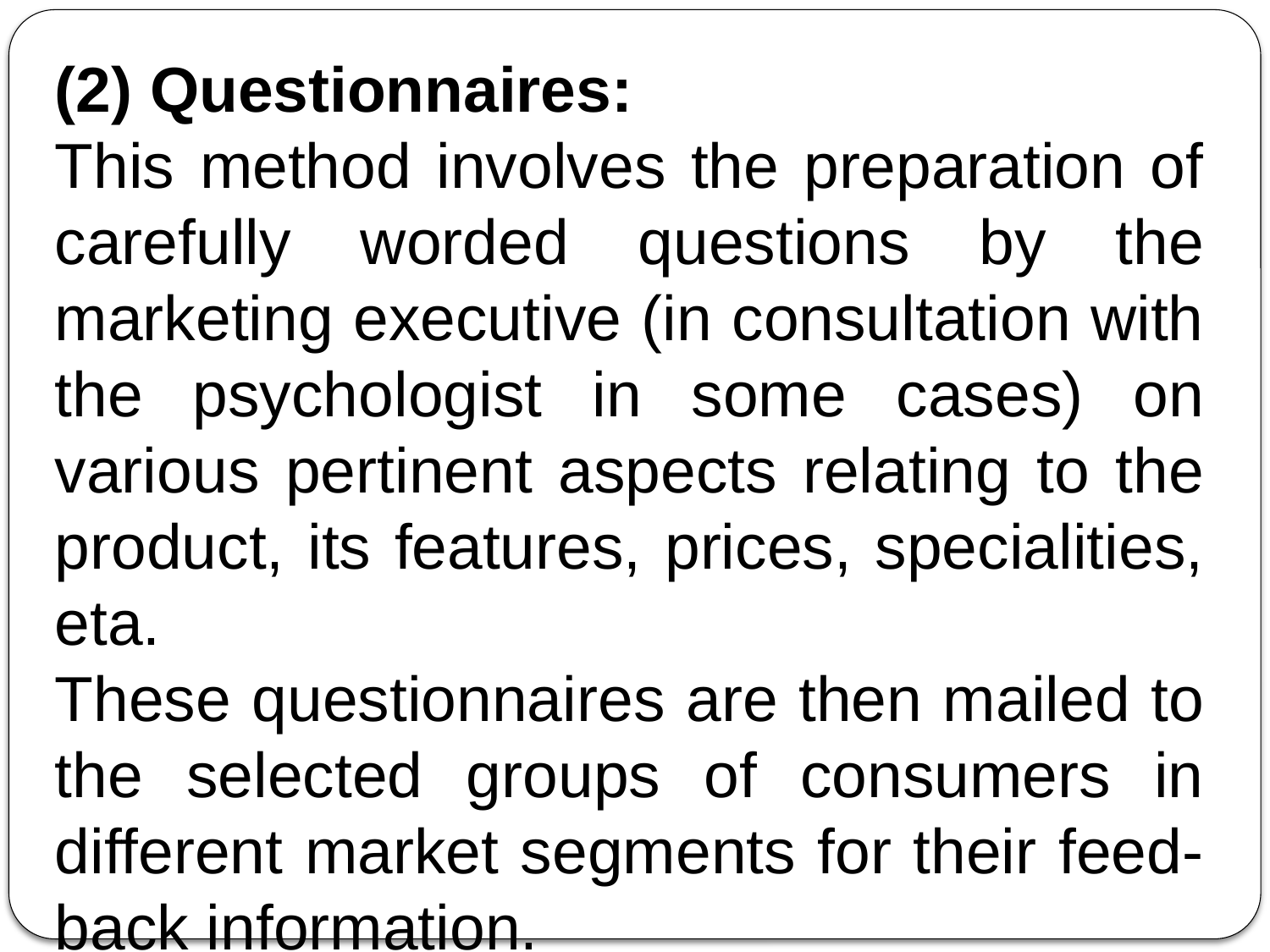

(2) Questionnaires:
This method involves the preparation of carefully worded questions by the marketing executive (in consultation with the psychologist in some cases) on various pertinent aspects relating to the product, its features, prices, specialities, eta.
These questionnai­res are then mailed to the selected groups of consumers in different market segments for their feed-back information.